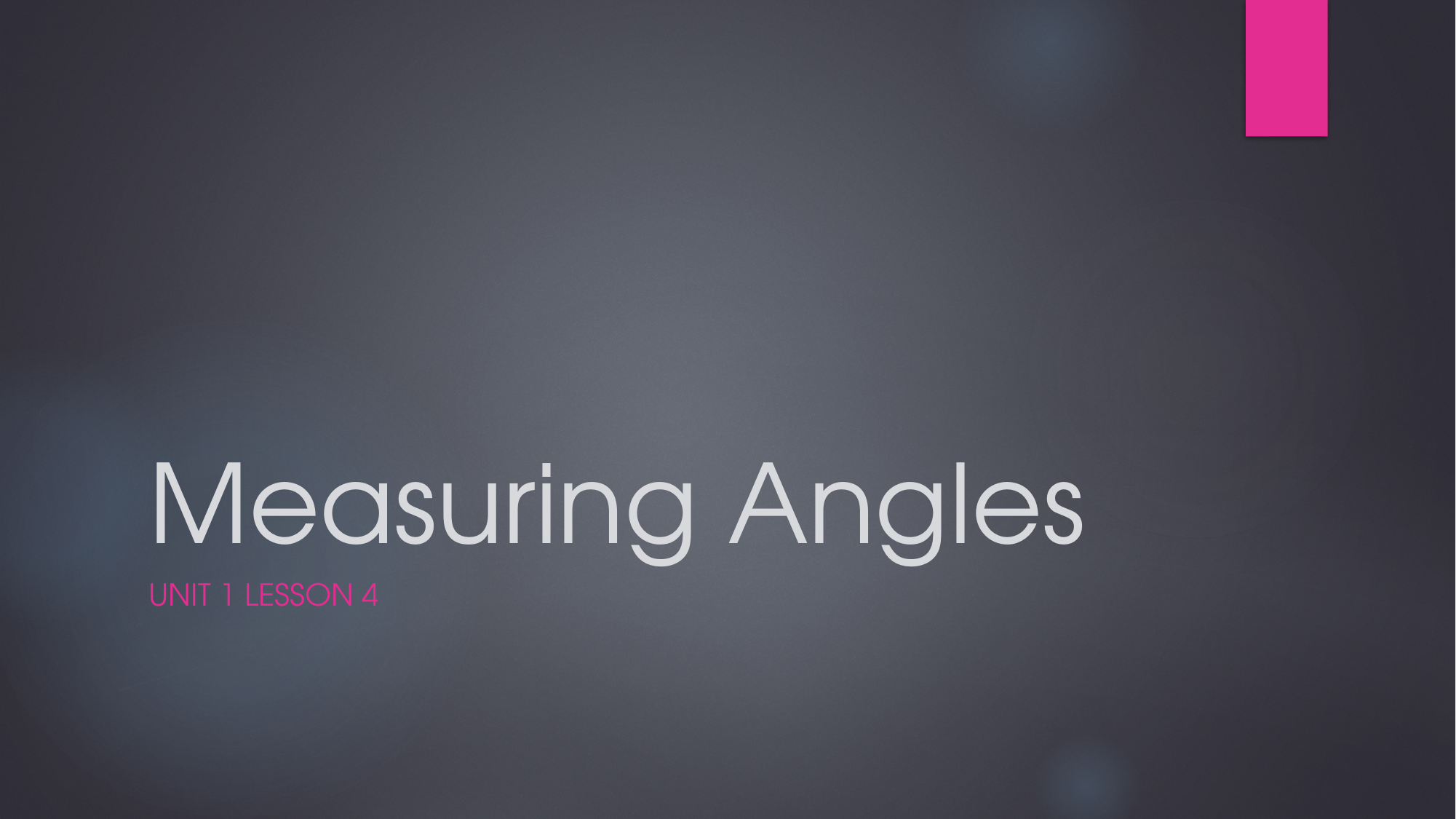

# Measuring Angles
Unit 1 Lesson 4